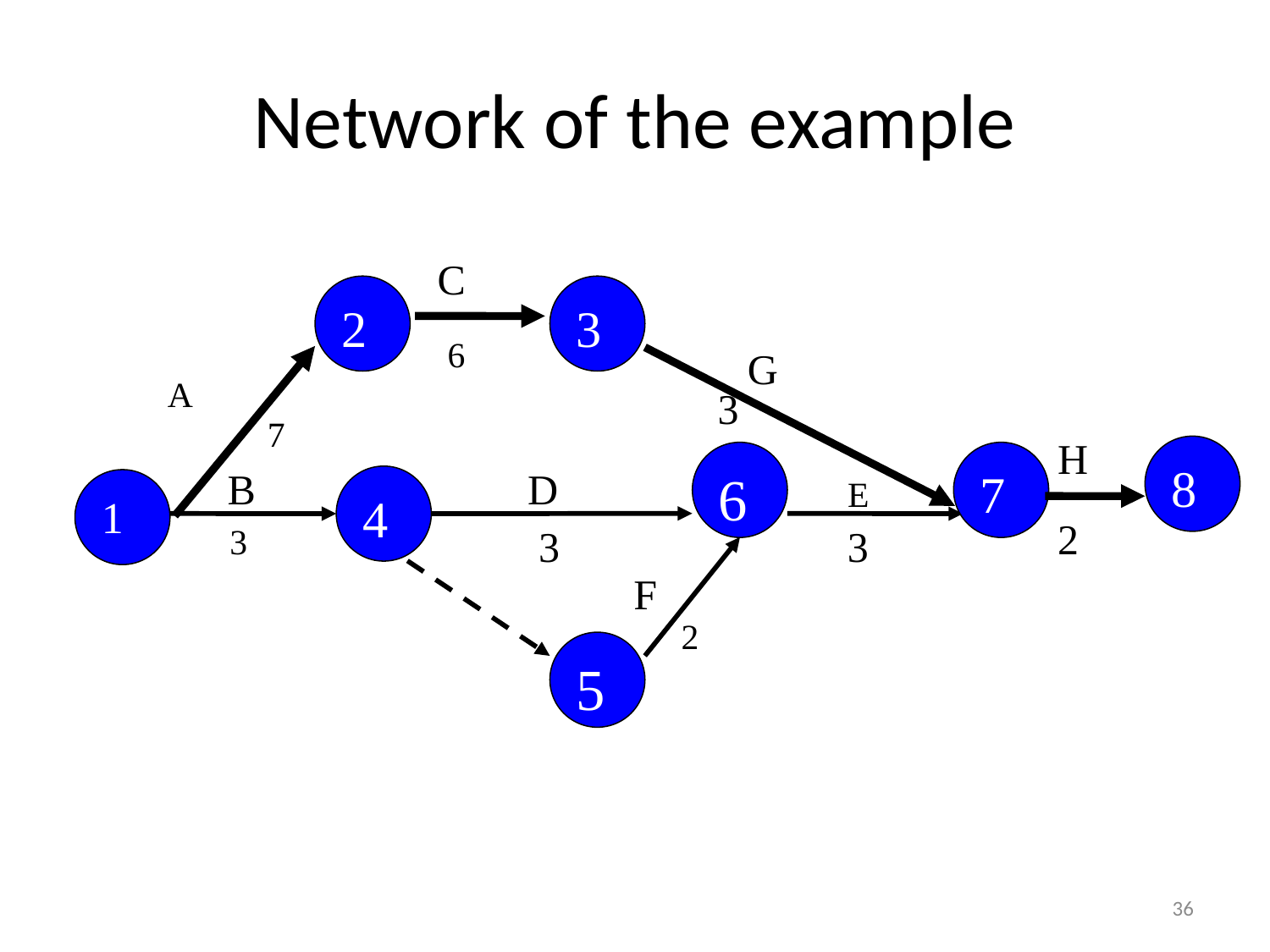

# Network of the example
C

2
3

6
G

A
3
7
H
8
6

7
B
D
A
4
E
1

2

4
3

3

3

F
2
5
36